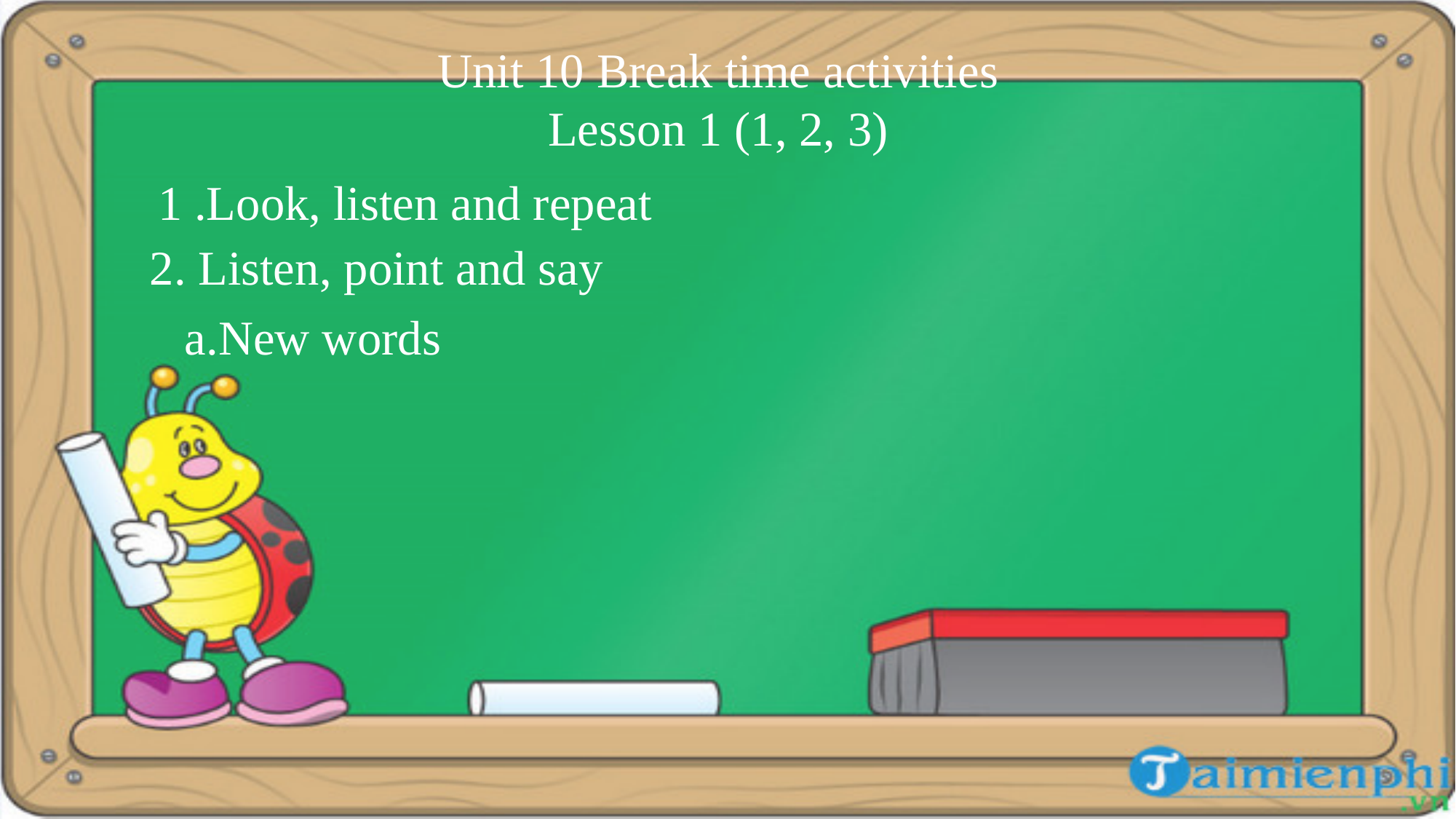

Unit 10 Break time activities
Lesson 1 (1, 2, 3)
1 .Look, listen and repeat
2. Listen, point and say
a.New words